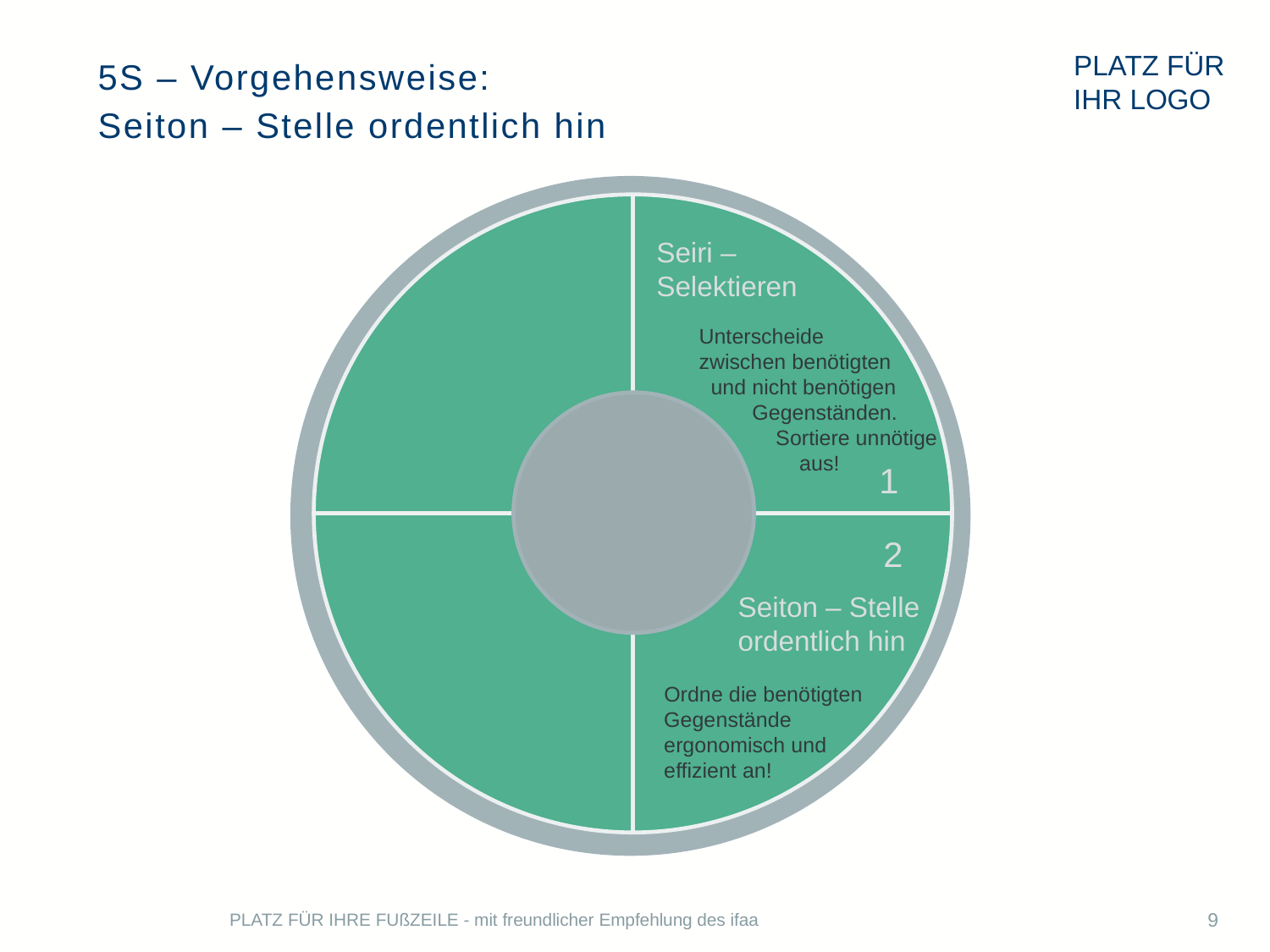

# 5S – Vorgehensweise: Seiton – Stelle ordentlich hin

Seiri –
Selektieren
Unterscheide
zwischen benötigten
  und nicht benötigen
         Gegenständen.
             Sortiere unnötige
                 aus!
1

2
Seiton – Stelle
ordentlich hin
   Ordne die benötigten
   Gegenstände
   ergonomisch und
   effizient an!
PLATZ FÜR IHRE FUßZEILE - mit freundlicher Empfehlung des ifaa
9